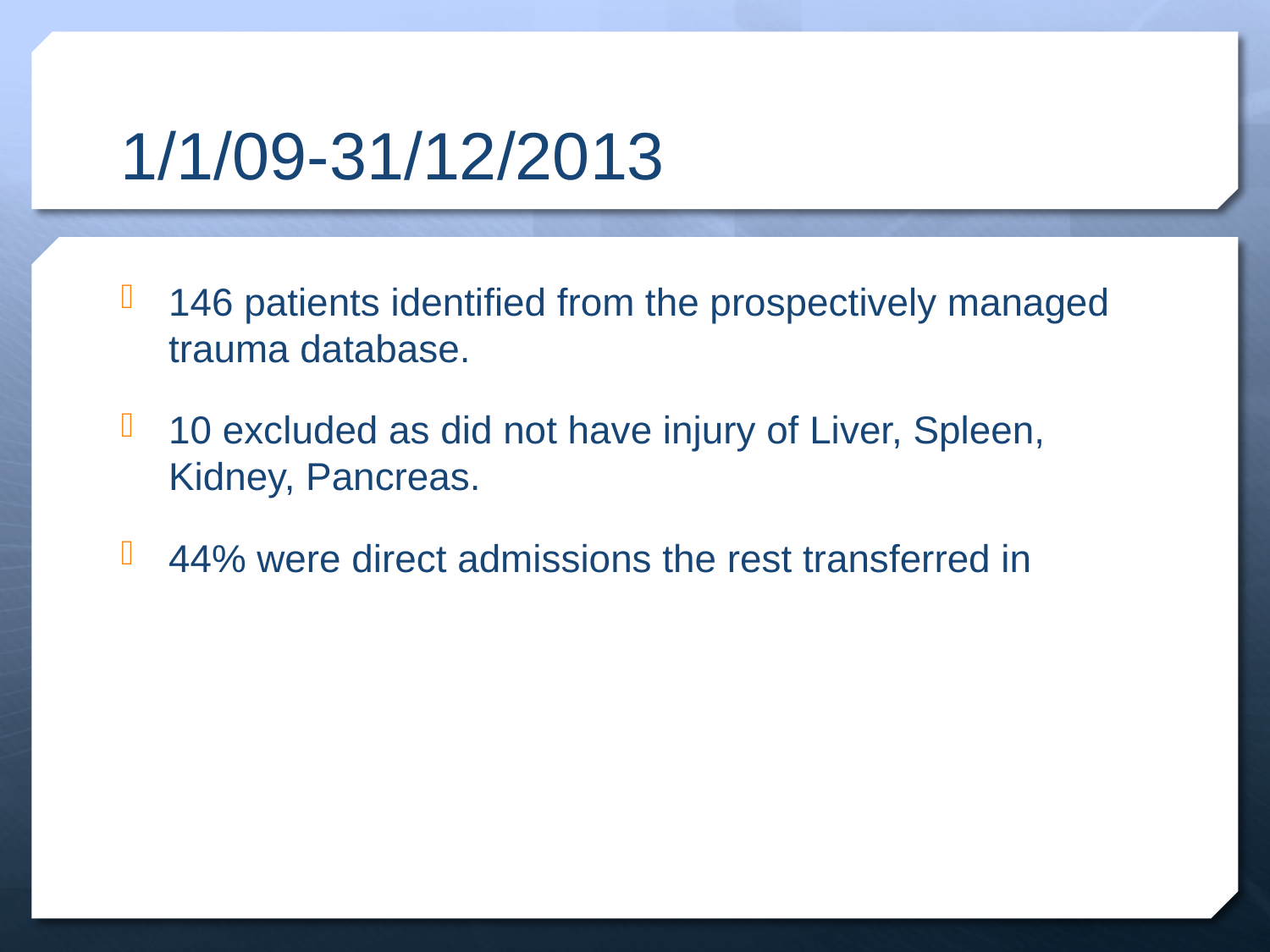

# 1/1/09-31/12/2013
146 patients identified from the prospectively managed trauma database.
10 excluded as did not have injury of Liver, Spleen, Kidney, Pancreas.
44% were direct admissions the rest transferred in